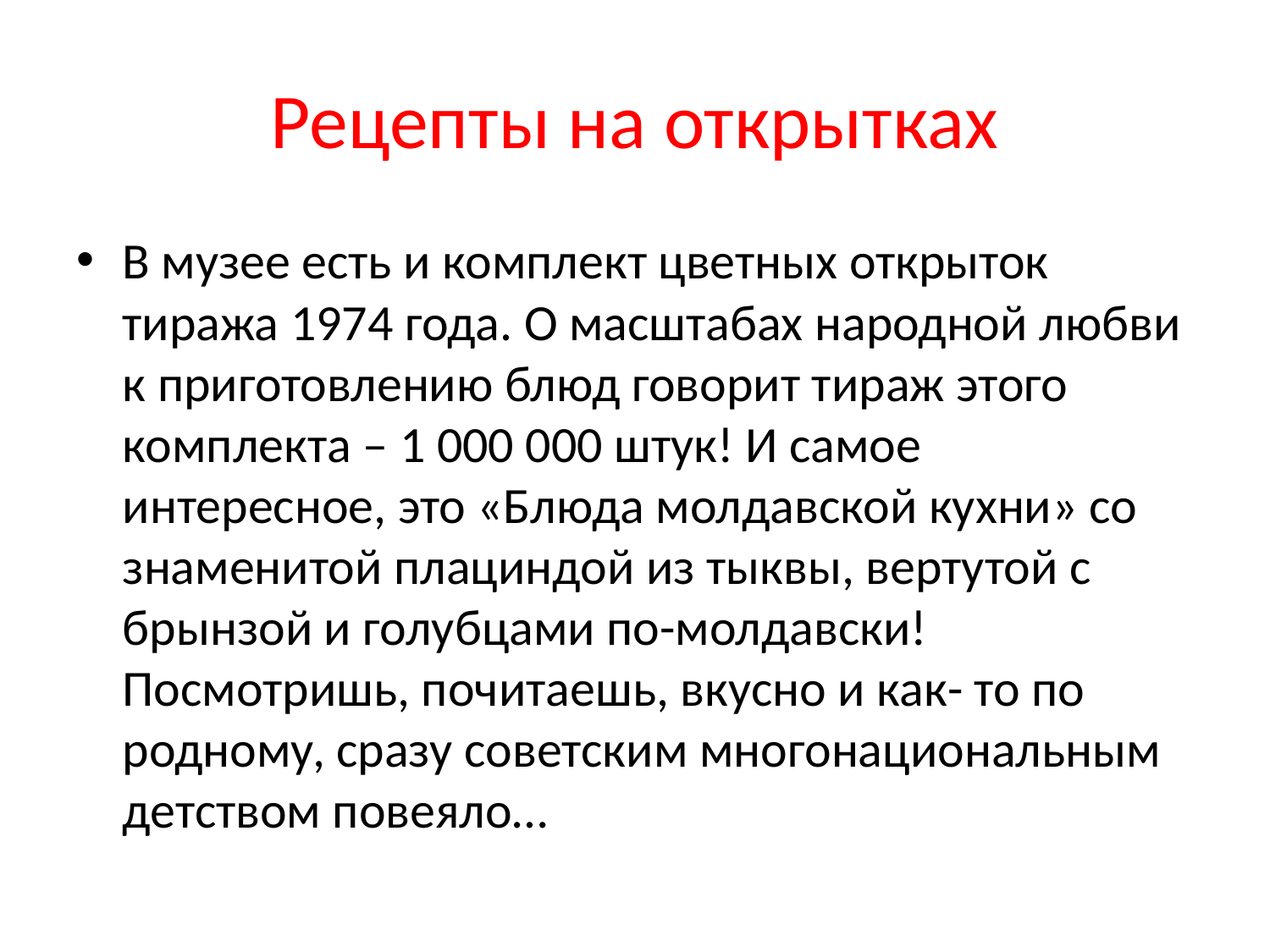

# Рецепты на открытках
В музее есть и комплект цветных открыток тиража 1974 года. О масштабах народной любви к приготовлению блюд говорит тираж этого комплекта – 1 000 000 штук! И самое интересное, это «Блюда молдавской кухни» со знаменитой плациндой из тыквы, вертутой с брынзой и голубцами по-молдавски! Посмотришь, почитаешь, вкусно и как- то по родному, сразу советским многонациональным детством повеяло…